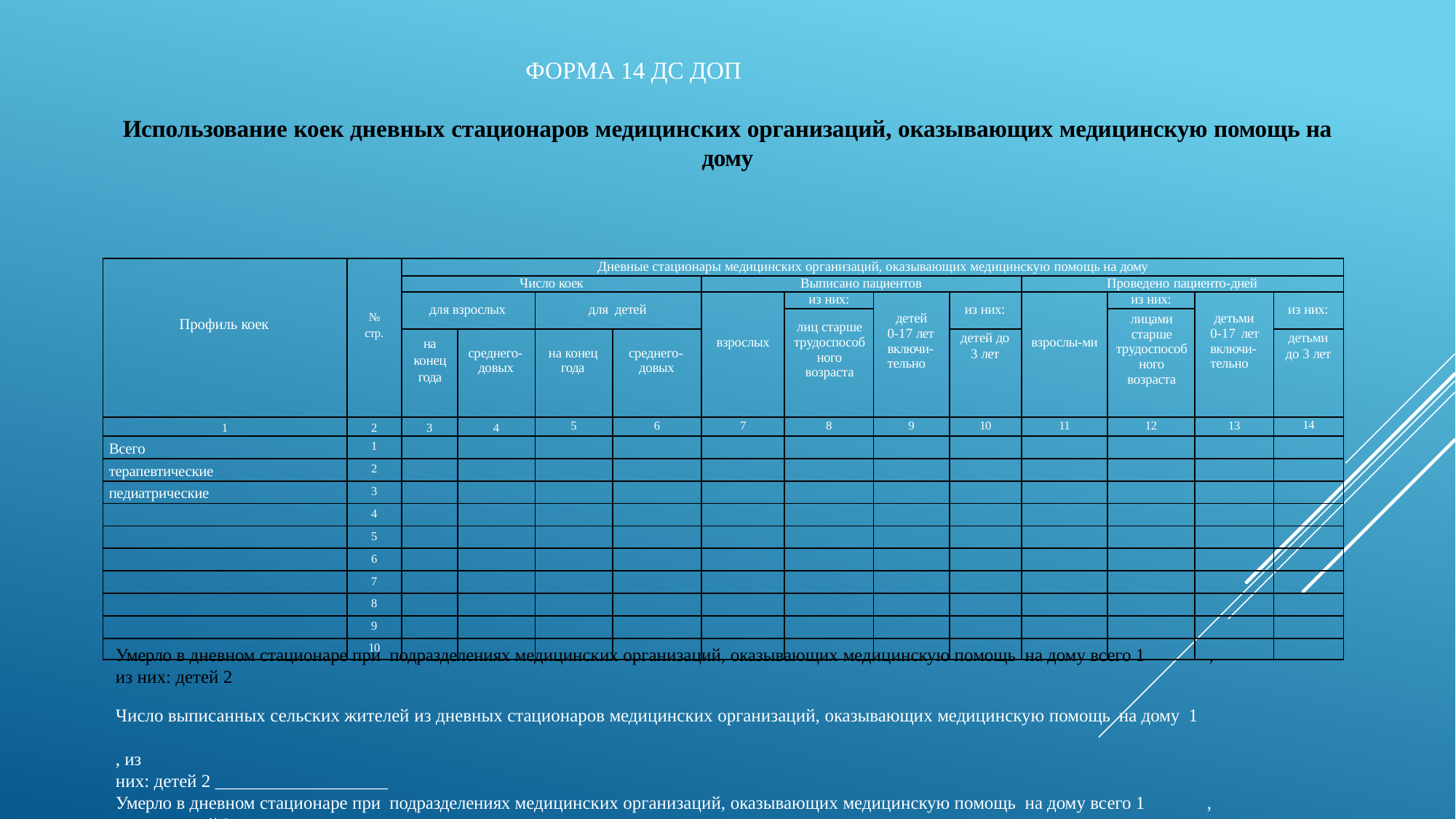

# Форма 14 ДС доп
Использование коек дневных стационаров медицинских организаций, оказывающих медицинскую помощь на
дому
| Профиль коек | № стр. | Дневные стационары медицинских организаций, оказывающих медицинскую помощь на дому |  |  |  |  |  |  |  |  |  |  |  |
| --- | --- | --- | --- | --- | --- | --- | --- | --- | --- | --- | --- | --- | --- |
|  |  | Число коек |  |  |  | Выписано пациентов |  |  |  | Проведено пациенто-дней |  |  |  |
|  |  | для взрослых |  | для детей |  | взрослых | из них: | детей 0-17 лет включи- тельно | из них: | взрослы-ми | из них: | детьми 0-17 лет включи- тельно | из них: |
|  |  |  |  |  |  |  | лиц старше трудоспособ ного возраста |  |  |  | лицами старше трудоспособ ного возраста |  |  |
|  |  | на конец года | среднего- довых | на конец года | среднего- довых |  |  |  | детей до 3 лет |  |  |  | детьми до 3 лет |
| 1 | 2 | 3 | 4 | 5 | 6 | 7 | 8 | 9 | 10 | 11 | 12 | 13 | 14 |
| Всего | 1 |  |  |  |  |  |  |  |  |  |  |  |  |
| терапевтические | 2 |  |  |  |  |  |  |  |  |  |  |  |  |
| педиатрические | 3 |  |  |  |  |  |  |  |  |  |  |  |  |
|  | 4 |  |  |  |  |  |  |  |  |  |  |  |  |
|  | 5 |  |  |  |  |  |  |  |  |  |  |  |  |
|  | 6 |  |  |  |  |  |  |  |  |  |  |  |  |
|  | 7 |  |  |  |  |  |  |  |  |  |  |  |  |
|  | 8 |  |  |  |  |  |  |  |  |  |  |  |  |
|  | 9 |  |  |  |  |  |  |  |  |  |  |  |  |
|  | 10 |  |  |  |  |  |  |  |  |  |  |  |  |
Умерло в дневном стационаре при подразделениях медицинских организаций, оказывающих медицинскую помощь на дому всего 1 	, из них: детей 2
Число выписанных сельских жителей из дневных стационаров медицинских организаций, оказывающих медицинскую помощь на дому 1 	, из
них: детей 2 ___________________
Умерло в дневном стационаре при подразделениях медицинских организаций, оказывающих медицинскую помощь на дому всего 1 	, из них: детей 2___________